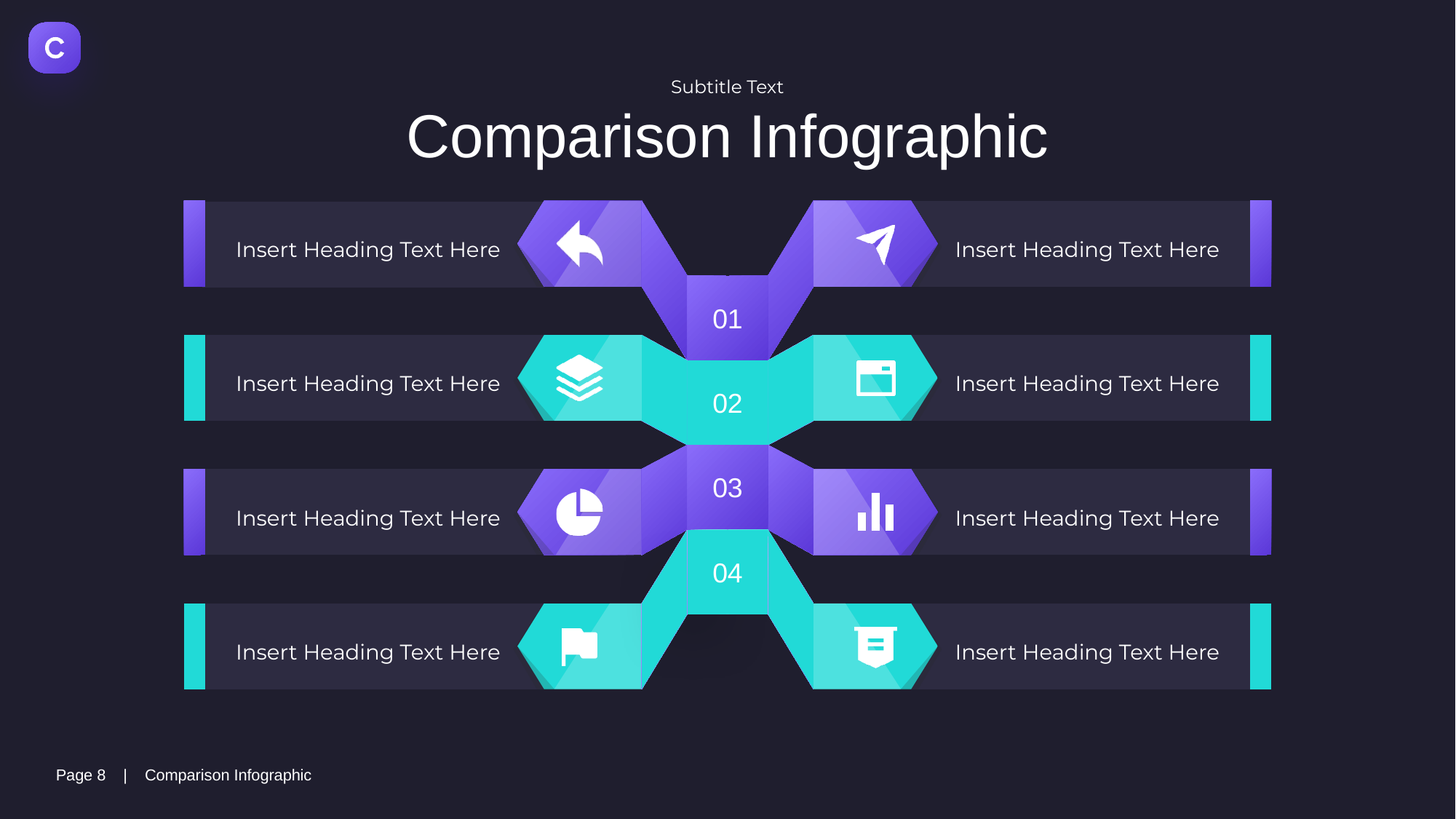

Subtitle Text
Comparison Infographic

Insert Heading Text Here
Insert Heading Text Here

01

Insert Heading Text Here
Insert Heading Text Here

02

03

Insert Heading Text Here
Insert Heading Text Here

04

Insert Heading Text Here
Insert Heading Text Here